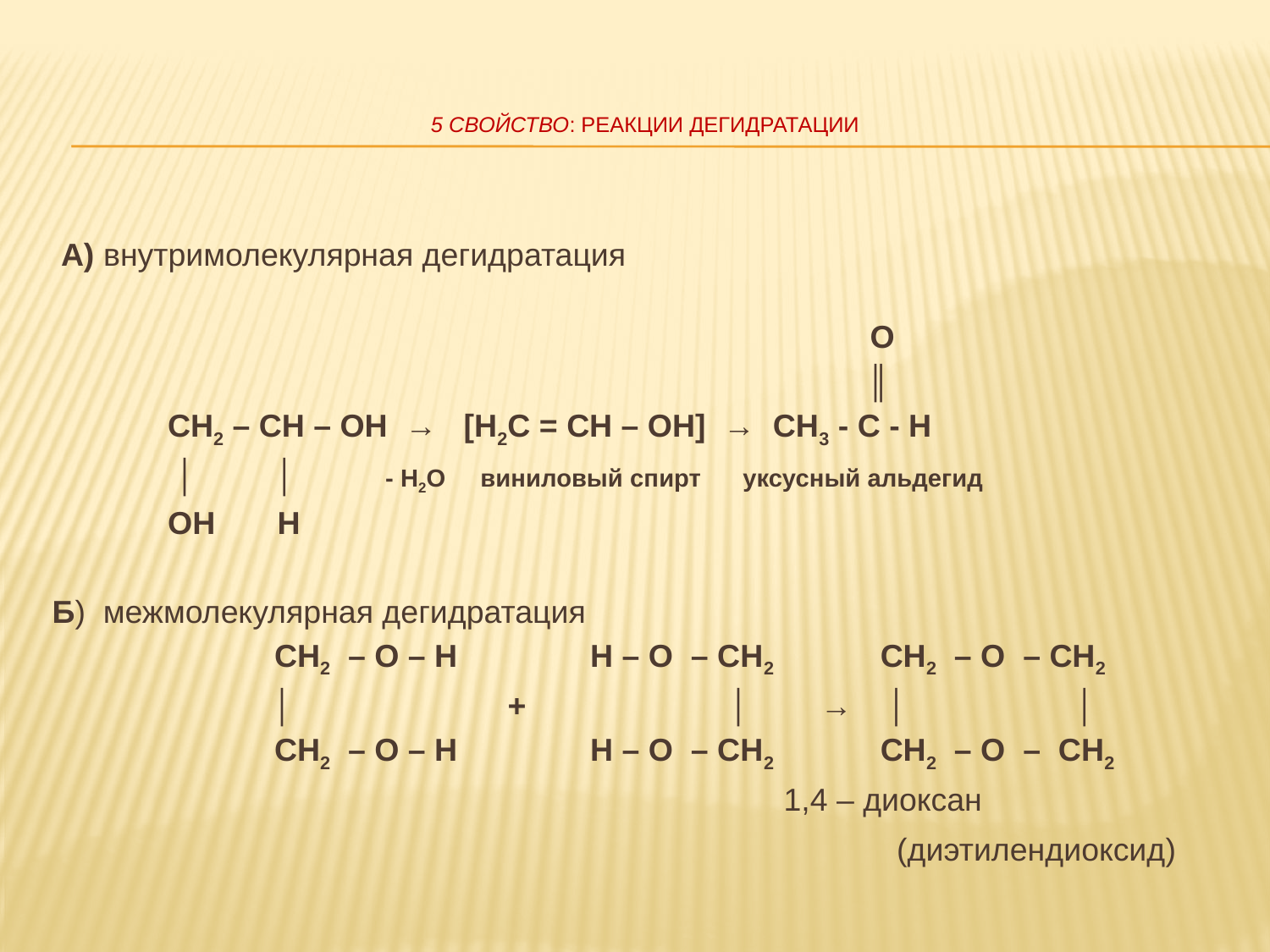

# 5 свойство: реакции дегидратации
 А) внутримолекулярная дегидратация
                                                                                            О
                                                                                            ║
             СН2 – СН – ОН  →   [Н2С = СН – ОН]  →  СН3 - С - Н
              │         │          - Н2О     виниловый спирт      уксусный альдегид
             ОН       Н

Б)  межмолекулярная дегидратация
                         СН2  – О – Н               Н – О  – СН2            СН2  – О  – СН2
                         │                        +                       │        →    │                   │
                         СН2  – О – Н               Н – О  – СН2            СН2  – О  –  СН2
                                                                                                                                                1,4 – диоксан
                                                                                               (диэтилендиоксид)